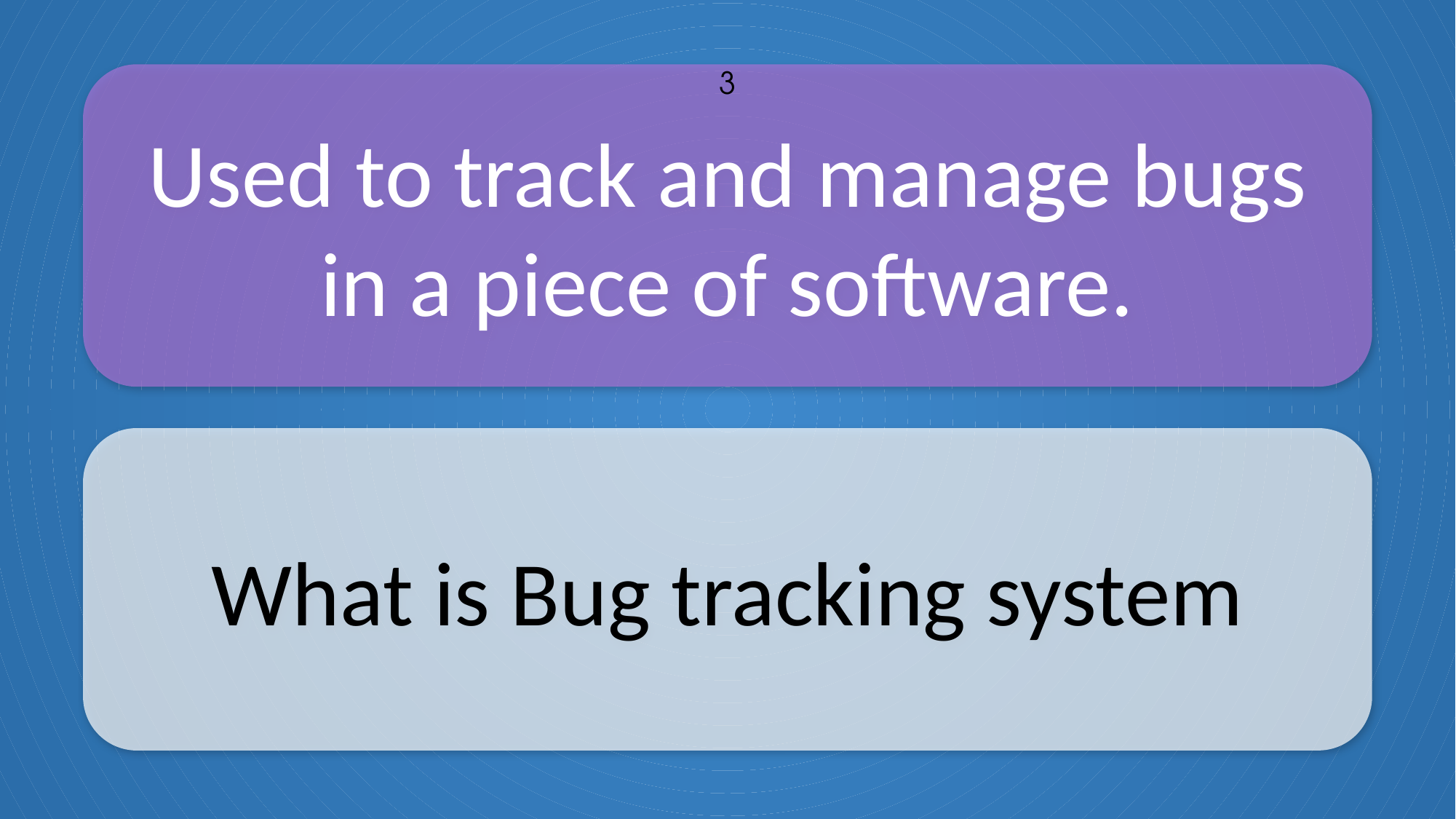

Used to track and manage bugs in a piece of software.
3
What is Bug tracking system